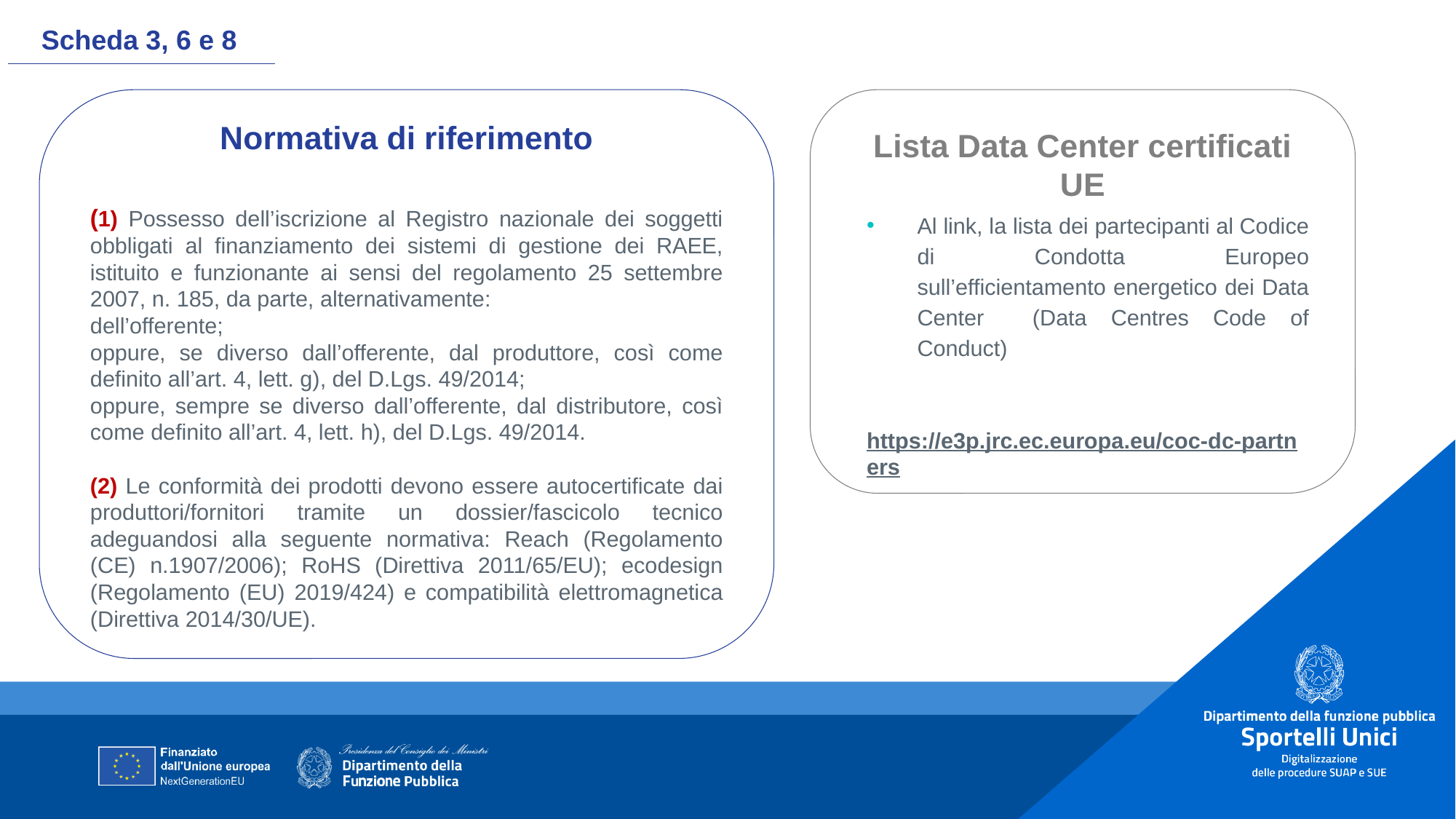

Scheda 3, 6 e 8

Normativa di riferimento
Lista Data Center certificati UE
(1) Possesso dell’iscrizione al Registro nazionale dei soggetti obbligati al finanziamento dei sistemi di gestione dei RAEE, istituito e funzionante ai sensi del regolamento 25 settembre 2007, n. 185, da parte, alternativamente:
dell’offerente;
oppure, se diverso dall’offerente, dal produttore, così come definito all’art. 4, lett. g), del D.Lgs. 49/2014;
oppure, sempre se diverso dall’offerente, dal distributore, così come definito all’art. 4, lett. h), del D.Lgs. 49/2014.

(2) Le conformità dei prodotti devono essere autocertificate dai produttori/fornitori tramite un dossier/fascicolo tecnico adeguandosi alla seguente normativa: Reach (Regolamento (CE) n.1907/2006); RoHS (Direttiva 2011/65/EU); ecodesign (Regolamento (EU) 2019/424) e compatibilità elettromagnetica (Direttiva 2014/30/UE).
Al link, la lista dei partecipanti al Codice di Condotta Europeo sull’efficientamento energetico dei Data Center  (Data Centres Code of Conduct)

https://e3p.jrc.ec.europa.eu/coc-dc-partners